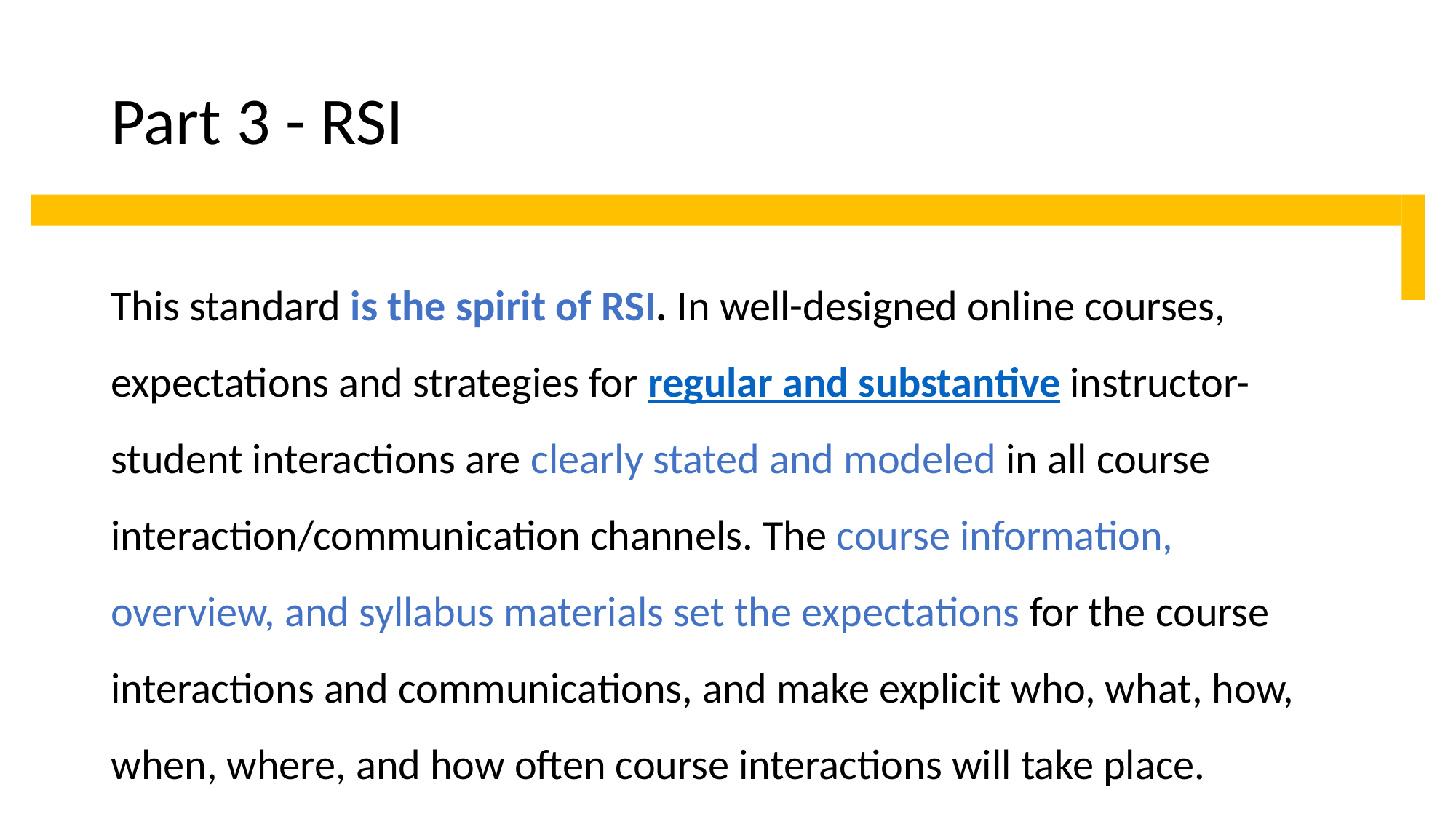

# Part 3 - RSI

This standard is the spirit of RSI. In well-designed online courses, expectations and strategies for regular and substantive instructor-student interactions are clearly stated and modeled in all course interaction/communication channels. The course information, overview, and syllabus materials set the expectations for the course interactions and communications, and make explicit who, what, how, when, where, and how often course interactions will take place.